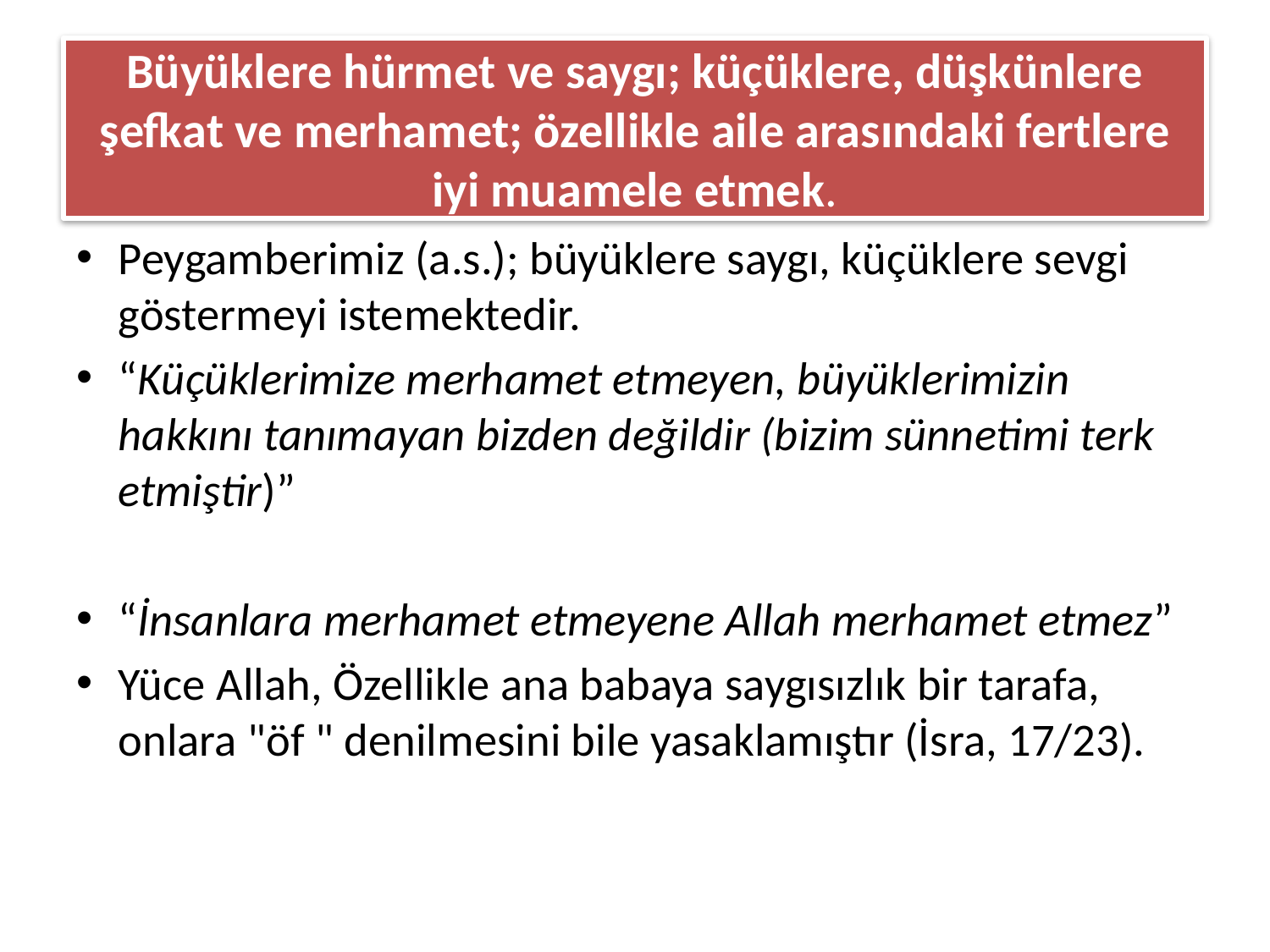

# Büyüklere hürmet ve saygı; küçüklere, düşkünlere şefkat ve merhamet; özellikle aile arasındaki fertlere iyi muamele etmek.
Peygamberimiz (a.s.); büyüklere saygı, küçüklere sevgi göstermeyi istemektedir.
“Küçüklerimize merhamet etmeyen, büyüklerimizin hakkını tanımayan bizden değildir (bizim sünnetimi terk etmiştir)”

“İnsanlara merhamet etmeyene Allah merhamet etmez”
Yüce Allah, Özellikle ana babaya saygısızlık bir tarafa, onlara "öf " denilmesini bile yasaklamıştır (İsra, 17/23).